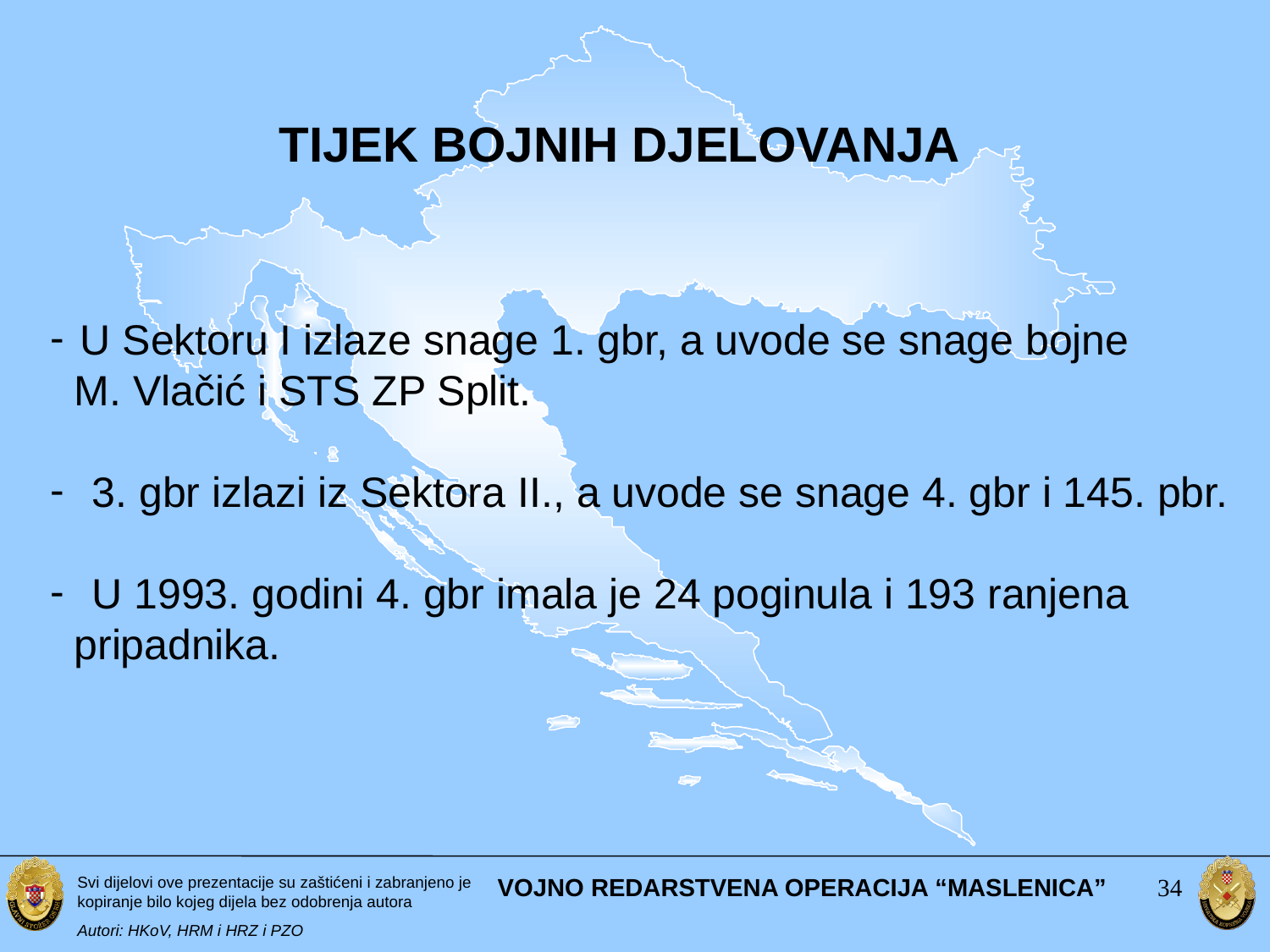

TIJEK BOJNIH DJELOVANJA
U Sektoru I izlaze snage 1. gbr, a uvode se snage bojne
  M. Vlačić i STS ZP Split.

 3. gbr izlazi iz Sektora II., a uvode se snage 4. gbr i 145. pbr.

 U 1993. godini 4. gbr imala je 24 poginula i 193 ranjena
  pripadnika.
VOJNO REDARSTVENA OPERACIJA “MASLENICA”